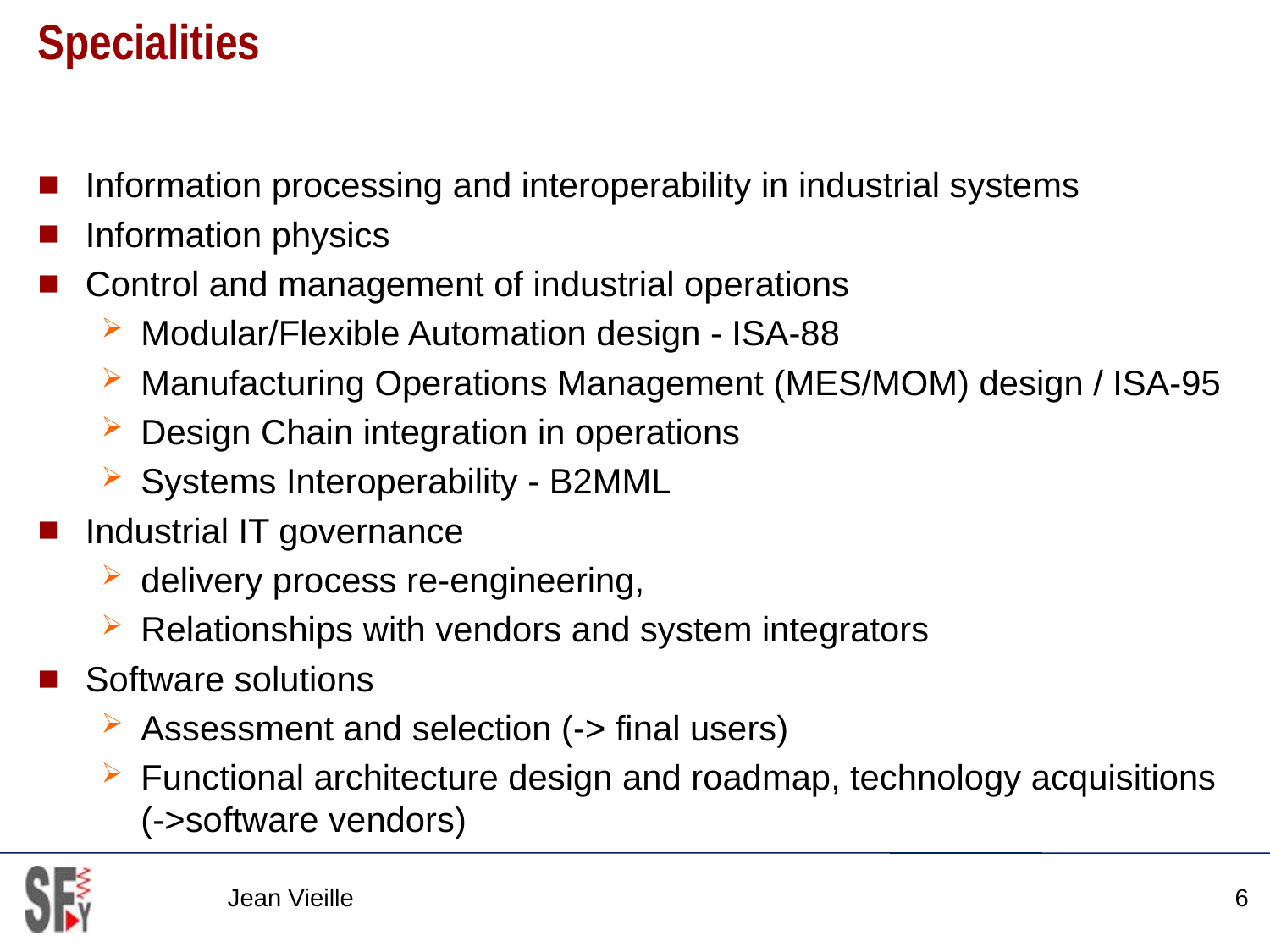

# Specialities
Information processing and interoperability in industrial systems
Information physics
Control and management of industrial operations
Modular/Flexible Automation design - ISA-88
Manufacturing Operations Management (MES/MOM) design / ISA-95
Design Chain integration in operations
Systems Interoperability - B2MML
Industrial IT governance
delivery process re-engineering,
Relationships with vendors and system integrators
Software solutions
Assessment and selection (-> final users)
Functional architecture design and roadmap, technology acquisitions (->software vendors)

Jean Vieille
6